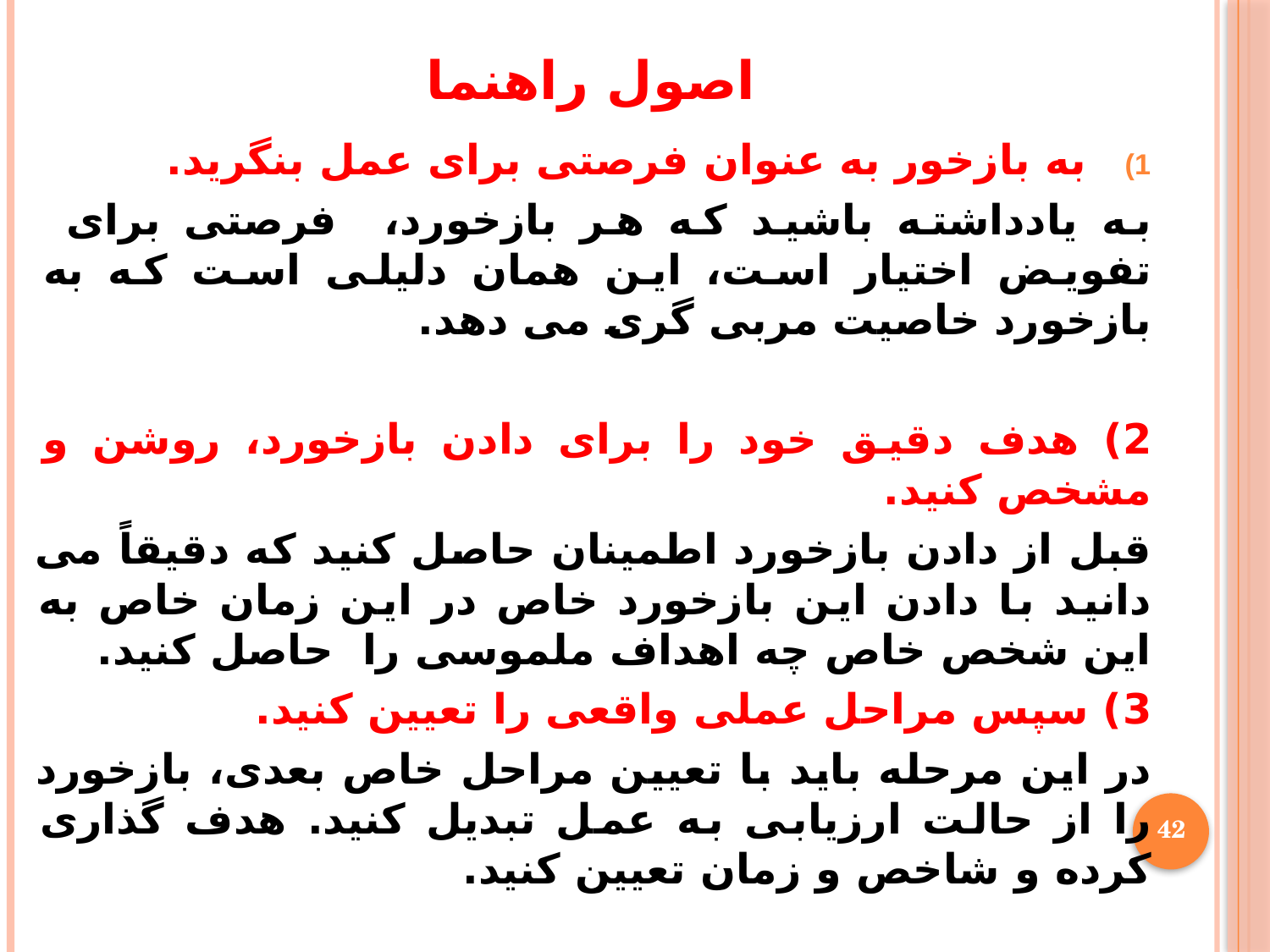

# اصول راهنما
به بازخور به عنوان فرصتی برای عمل بنگرید.
به یادداشته باشید که هر بازخورد،  فرصتی برای  تفویض اختیار است، این همان دلیلی است که به بازخورد خاصیت مربی گری می دهد.

2) هدف دقیق خود را برای دادن بازخورد، روشن و مشخص کنید.
قبل از دادن بازخورد اطمینان حاصل کنید که دقیقاً می دانید با دادن این بازخورد خاص در این زمان خاص به این شخص خاص چه اهداف ملموسی را  حاصل کنید.
3) سپس مراحل عملی واقعی را تعیین کنید.
در این مرحله باید با تعیین مراحل خاص بعدی، بازخورد را از حالت ارزیابی به عمل تبدیل کنید. هدف گذاری کرده و شاخص و زمان تعیین کنید.

42